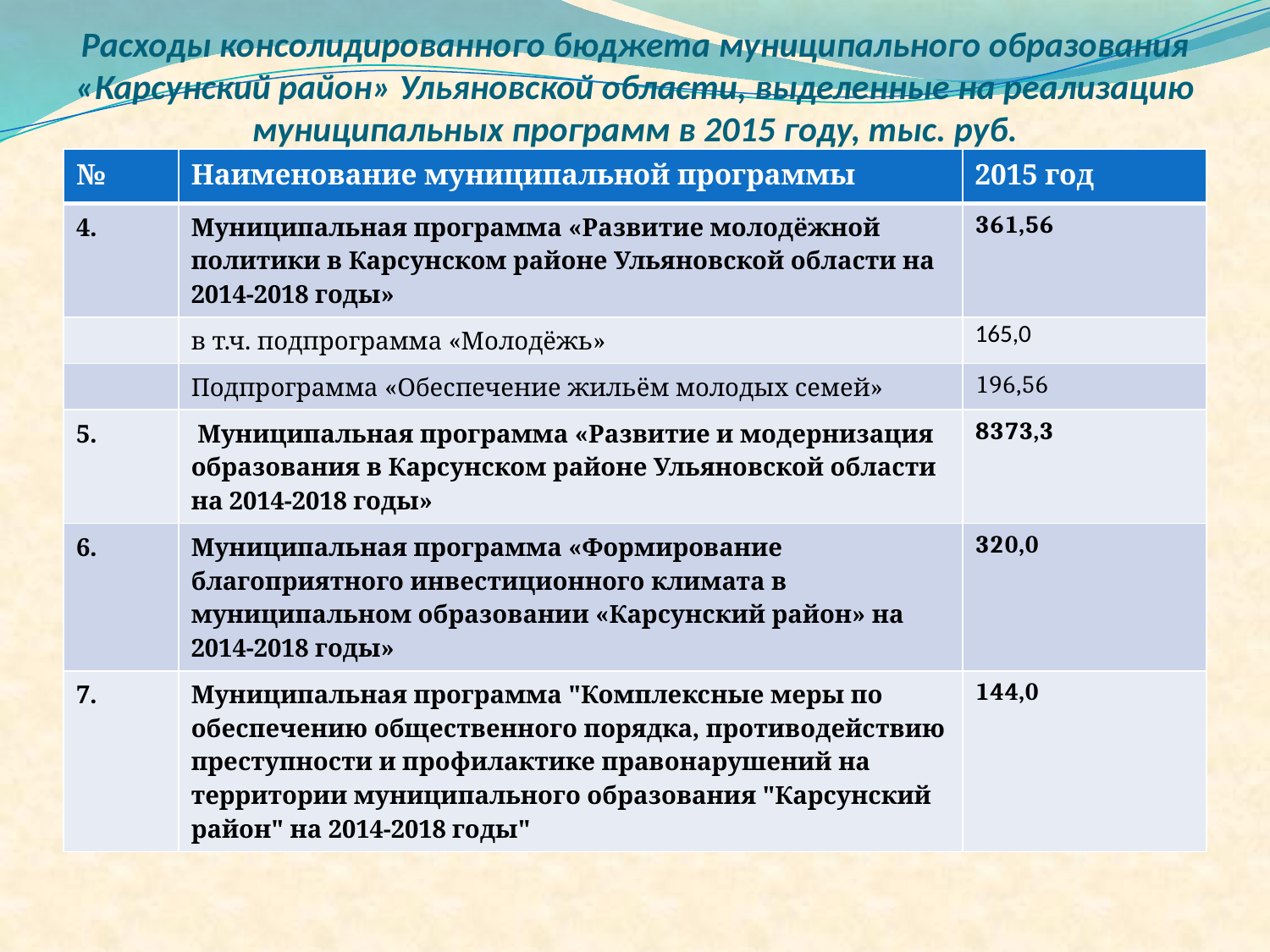

# Расходы консолидированного бюджета муниципального образования «Карсунский район» Ульяновской области, выделенные на реализацию муниципальных программ в 2015 году, тыс. руб.
| № | Наименование муниципальной программы | 2015 год |
| --- | --- | --- |
| 4. | Муниципальная программа «Развитие молодёжной политики в Карсунском районе Ульяновской области на 2014-2018 годы» | 361,56 |
|  | в т.ч. подпрограмма «Молодёжь» | 165,0 |
|  | Подпрограмма «Обеспечение жильём молодых семей» | 196,56 |
| 5. | Муниципальная программа «Развитие и модернизация образования в Карсунском районе Ульяновской области на 2014-2018 годы» | 8373,3 |
| 6. | Муниципальная программа «Формирование благоприятного инвестиционного климата в муниципальном образовании «Карсунский район» на 2014-2018 годы» | 320,0 |
| 7. | Муниципальная программа "Комплексные меры по обеспечению общественного порядка, противодействию преступности и профилактике правонарушений на территории муниципального образования "Карсунский район" на 2014-2018 годы" | 144,0 |